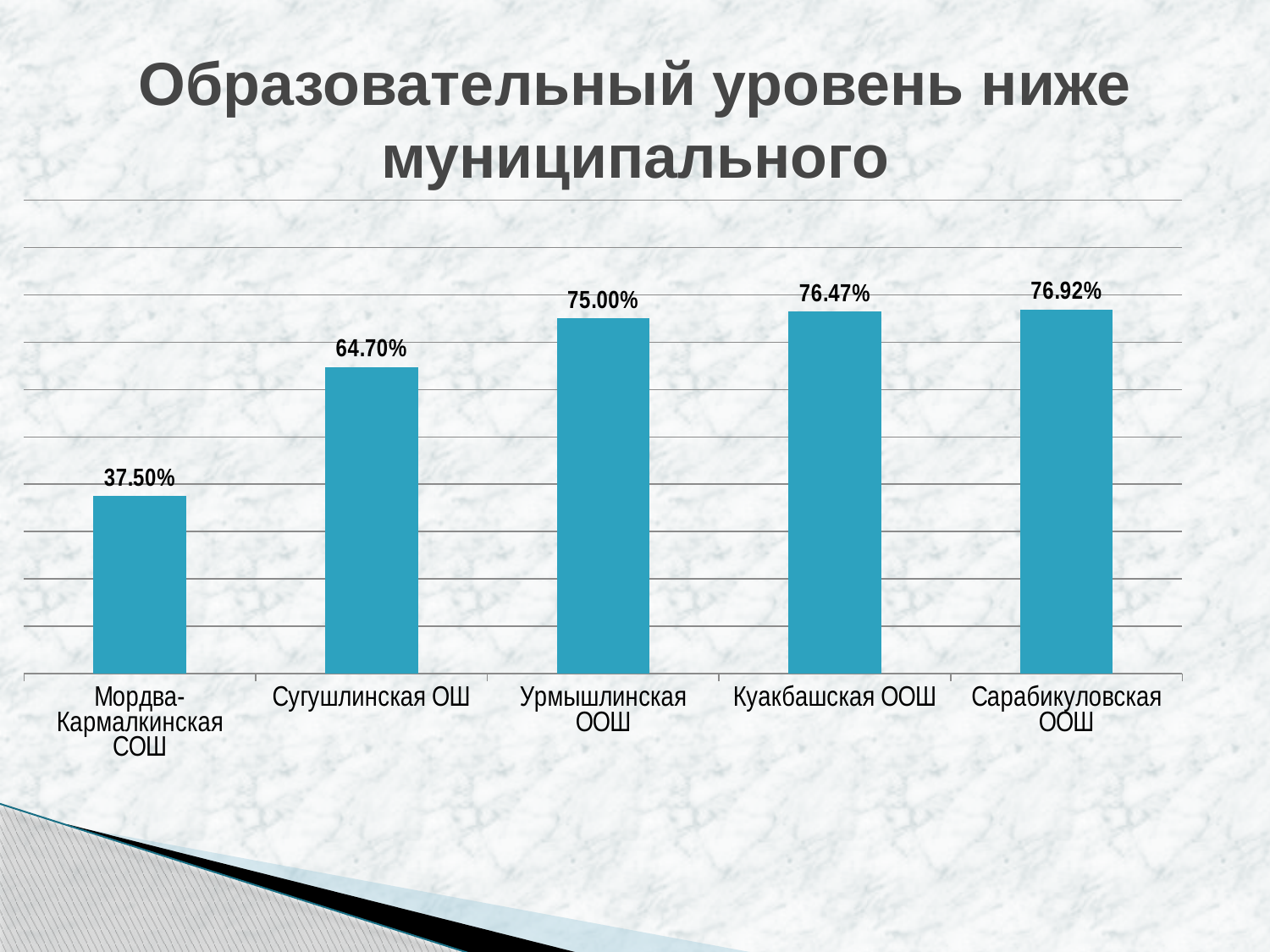

# Образовательный уровень ниже муниципального

### Chart

| Category | Ряд 1 |
|---|---|
| Мордва-Кармалкинская СОШ | 0.37500000000000017 |
| Сугушлинская ОШ | 0.6470000000000004 |
| Урмышлинская ООШ | 0.7500000000000003 |
| Куакбашская ООШ | 0.7647000000000006 |
| Сарабикуловская ООШ | 0.7692000000000003 |